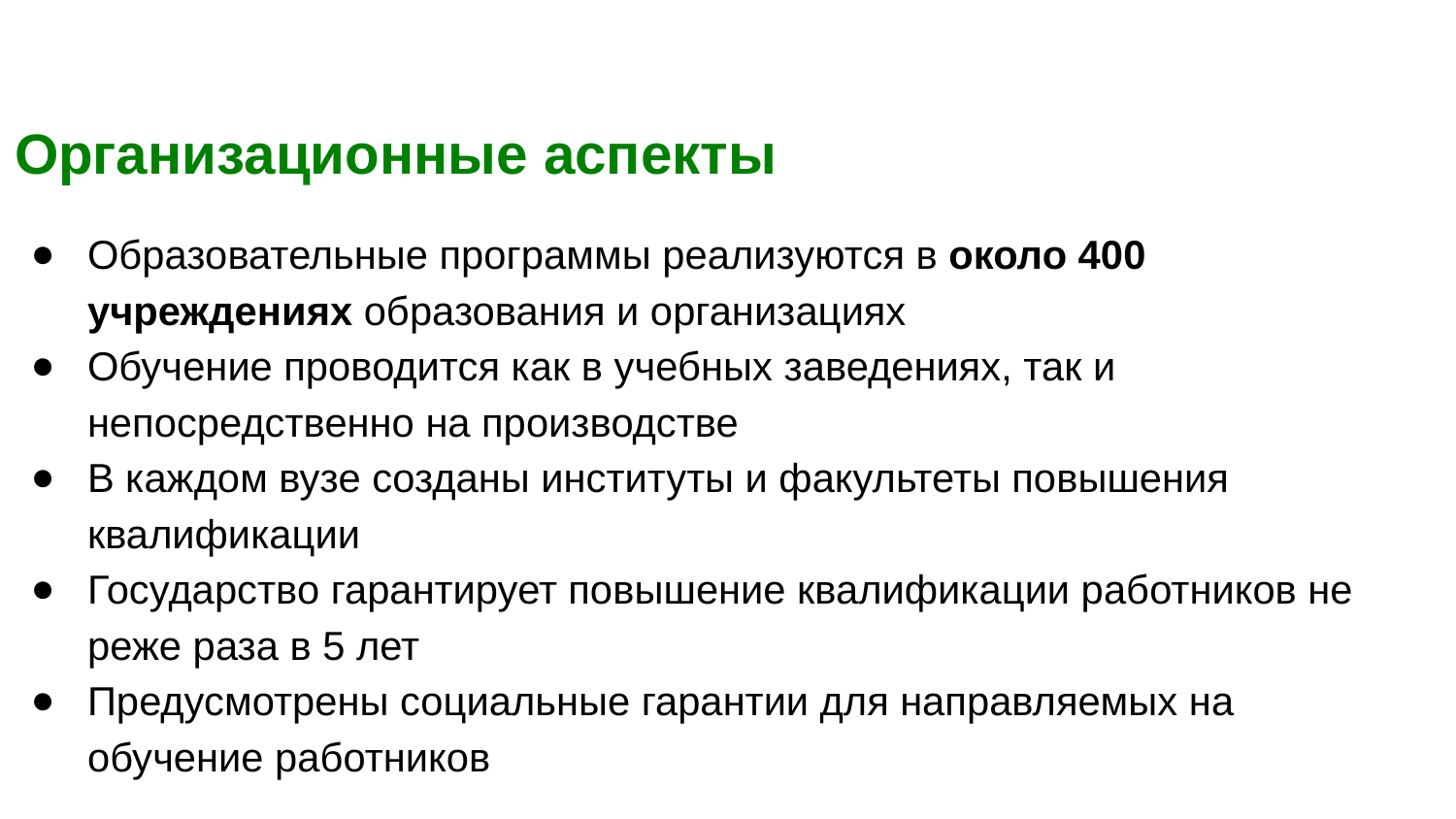

Организационные аспекты
Образовательные программы реализуются в около 400 учреждениях образования и организациях
Обучение проводится как в учебных заведениях, так и непосредственно на производстве
В каждом вузе созданы институты и факультеты повышения квалификации
Государство гарантирует повышение квалификации работников не реже раза в 5 лет
Предусмотрены социальные гарантии для направляемых на обучение работников